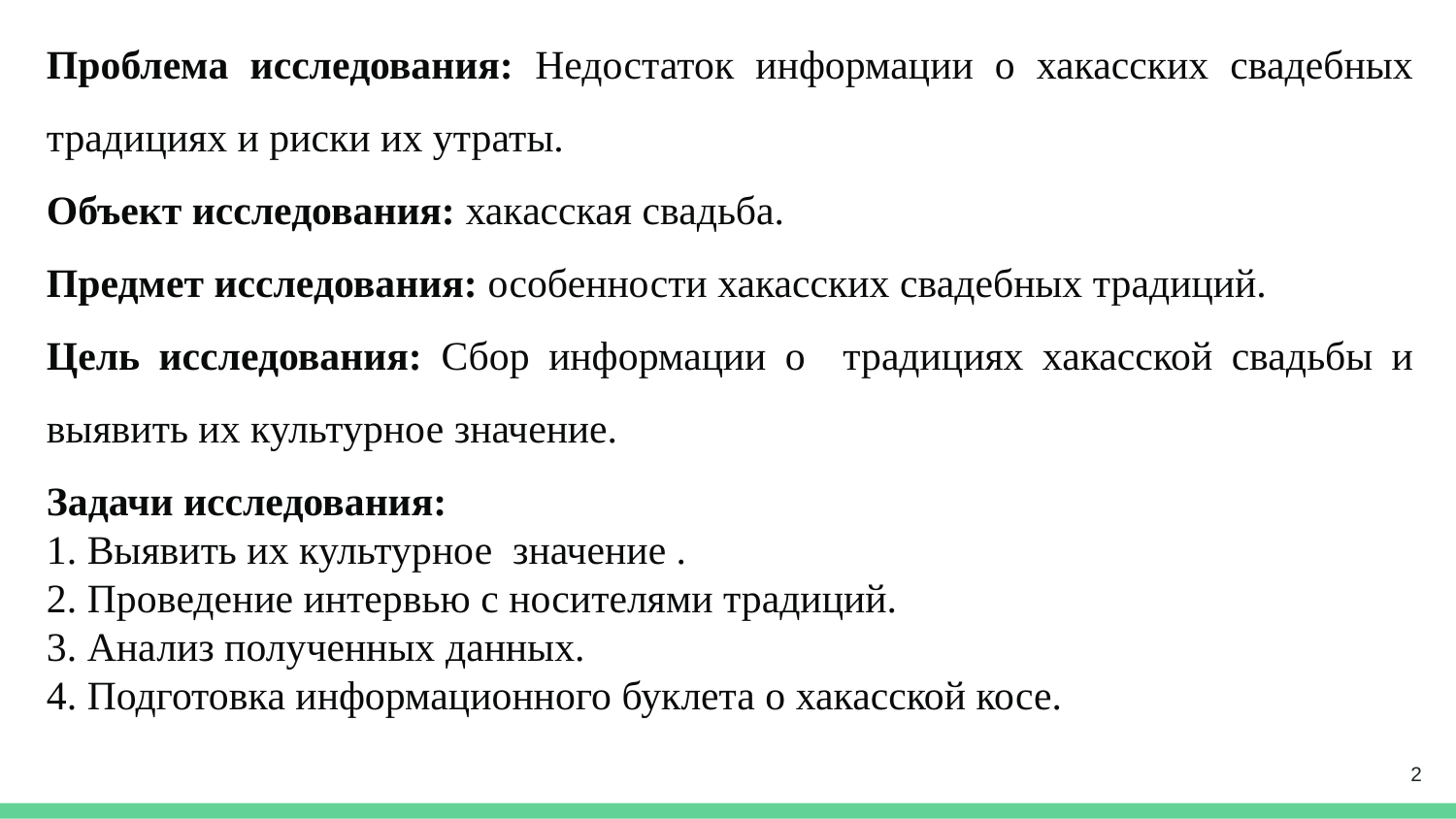

Проблема исследования: Недостаток информации о хакасских свадебных традициях и риски их утраты.
Объект исследования: хакасская свадьба.
Предмет исследования: особенности хакасских свадебных традиций.
Цель исследования: Сбор информации о  традициях хакасской свадьбы и выявить их культурное значение.
Задачи исследования:
1. Выявить их культурное  значение .
2. Проведение интервью с носителями традиций.
3. Анализ полученных данных.
4. Подготовка информационного буклета о хакасской косе.
2